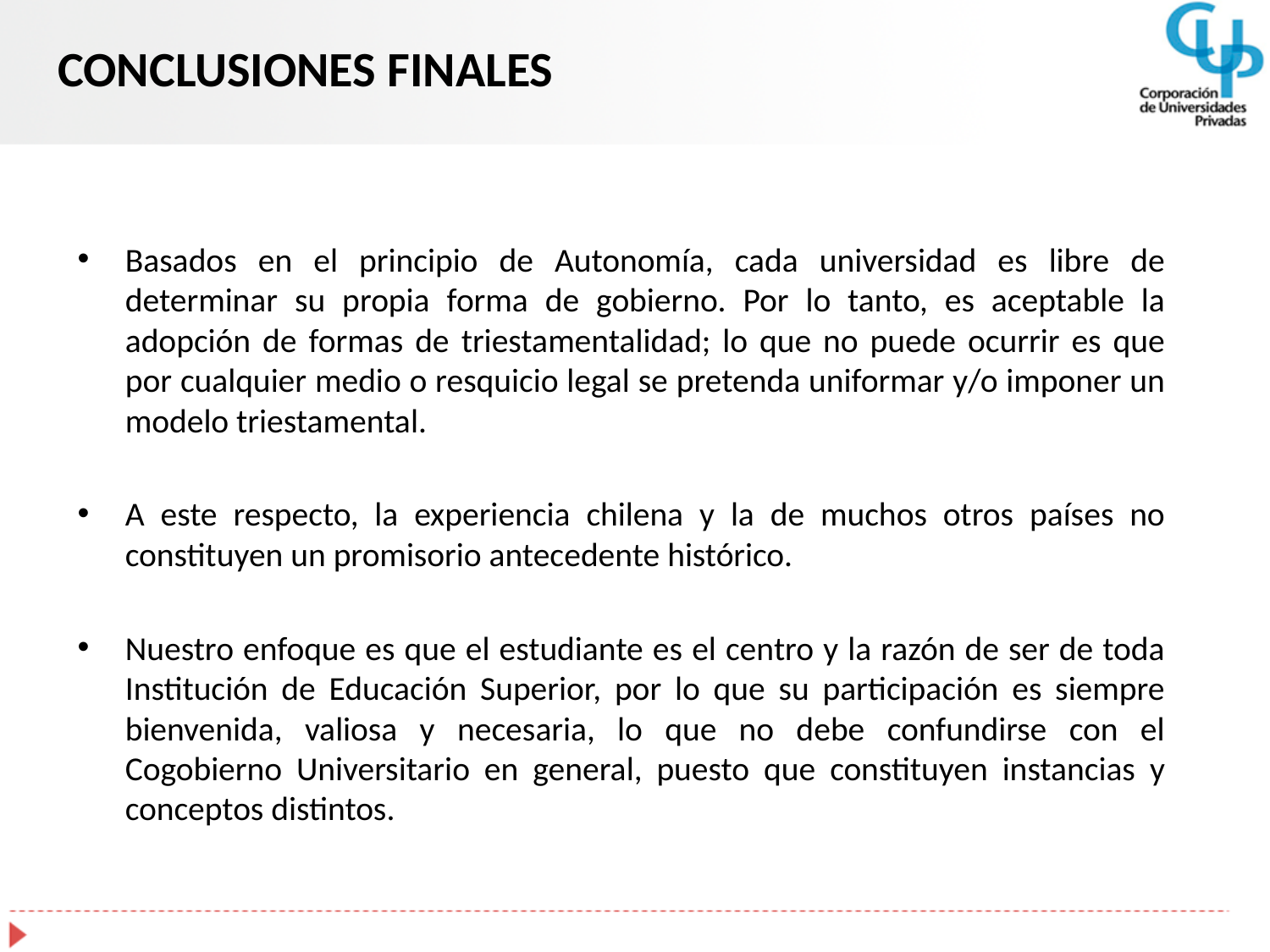

# Conclusiones Finales
Basados en el principio de Autonomía, cada universidad es libre de determinar su propia forma de gobierno. Por lo tanto, es aceptable la adopción de formas de triestamentalidad; lo que no puede ocurrir es que por cualquier medio o resquicio legal se pretenda uniformar y/o imponer un modelo triestamental.

A este respecto, la experiencia chilena y la de muchos otros países no constituyen un promisorio antecedente histórico.

Nuestro enfoque es que el estudiante es el centro y la razón de ser de toda Institución de Educación Superior, por lo que su participación es siempre bienvenida, valiosa y necesaria, lo que no debe confundirse con el Cogobierno Universitario en general, puesto que constituyen instancias y conceptos distintos.